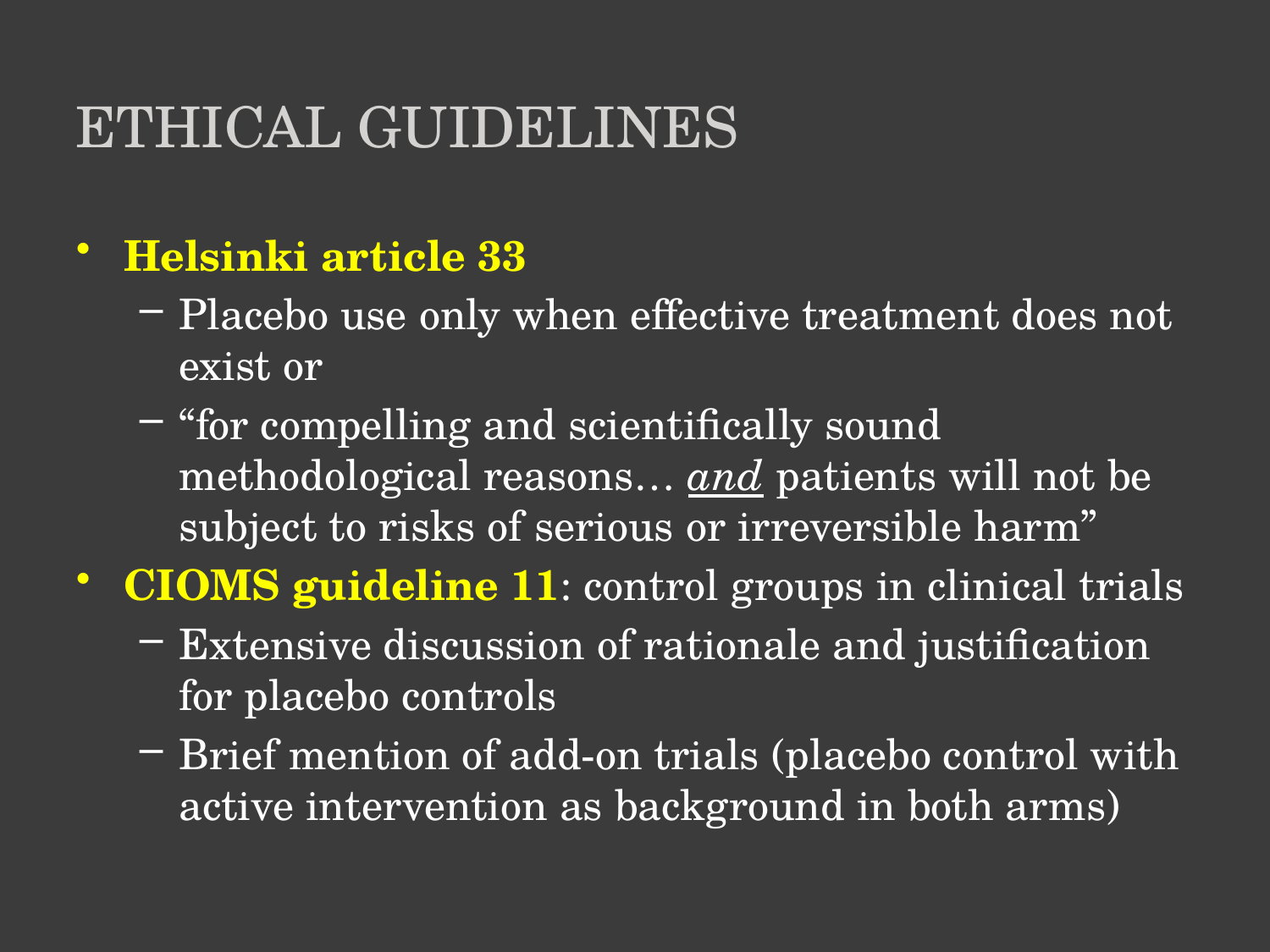

# Ethical Guidelines
Helsinki article 33
Placebo use only when effective treatment does not exist or
“for compelling and scientifically sound methodological reasons… and patients will not be subject to risks of serious or irreversible harm”
CIOMS guideline 11: control groups in clinical trials
Extensive discussion of rationale and justification for placebo controls
Brief mention of add-on trials (placebo control with active intervention as background in both arms)